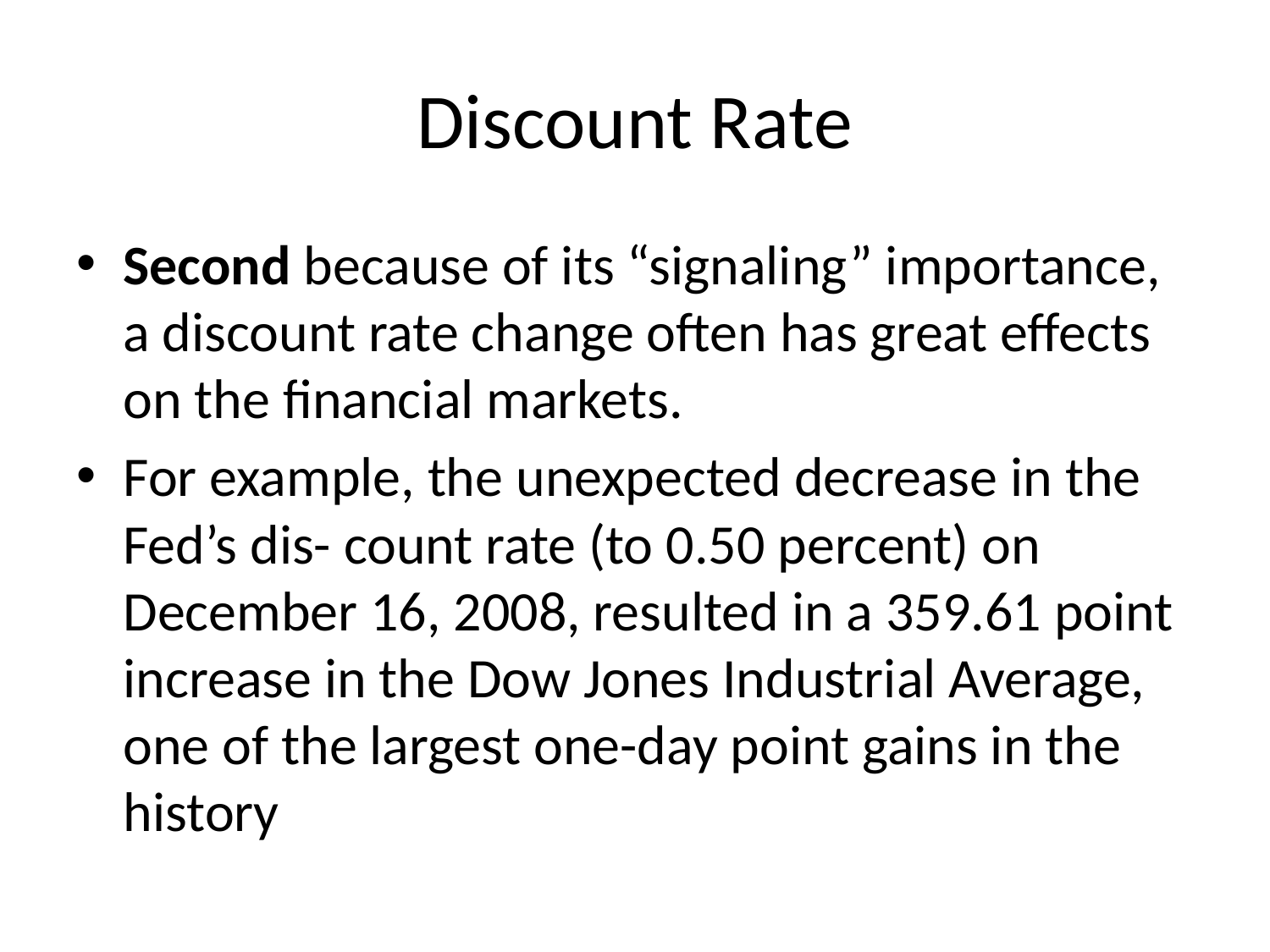

# Discount Rate
Second because of its “signaling” importance, a discount rate change often has great effects on the financial markets.
For example, the unexpected decrease in the Fed’s dis- count rate (to 0.50 percent) on December 16, 2008, resulted in a 359.61 point increase in the Dow Jones Industrial Average, one of the largest one-day point gains in the history